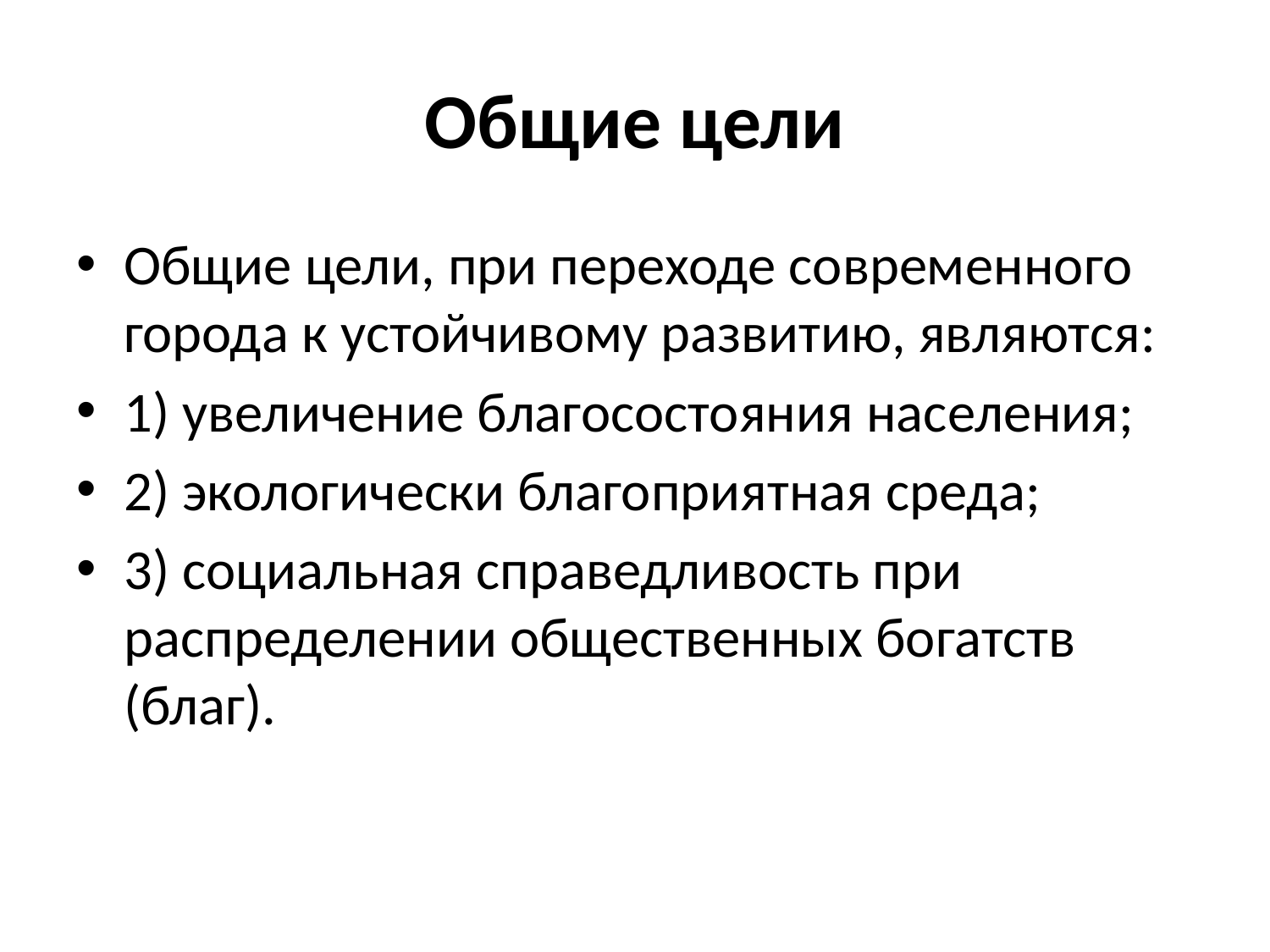

# Общие цели
Общие цели, при переходе современного города к устойчивому развитию, являются:
1) увеличение благосостояния населения;
2) экологически благоприятная среда;
3) социальная справедливость при распределении общественных богатств (благ).